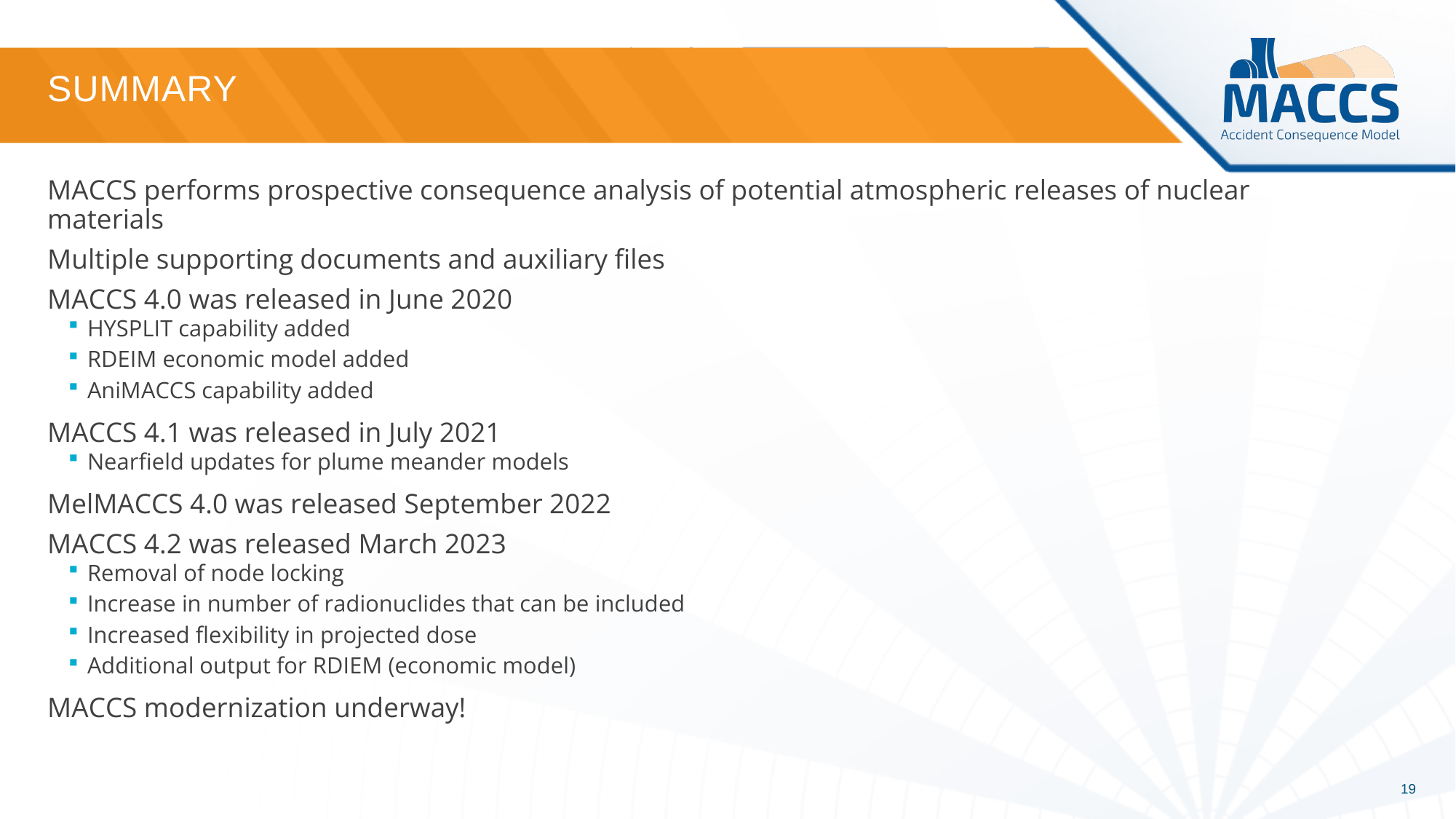

# Summary
MACCS performs prospective consequence analysis of potential atmospheric releases of nuclear materials
Multiple supporting documents and auxiliary files
MACCS 4.0 was released in June 2020
HYSPLIT capability added
RDEIM economic model added
AniMACCS capability added
MACCS 4.1 was released in July 2021
Nearfield updates for plume meander models
MelMACCS 4.0 was released September 2022
MACCS 4.2 was released March 2023
Removal of node locking
Increase in number of radionuclides that can be included
Increased flexibility in projected dose
Additional output for RDIEM (economic model)
MACCS modernization underway!

19